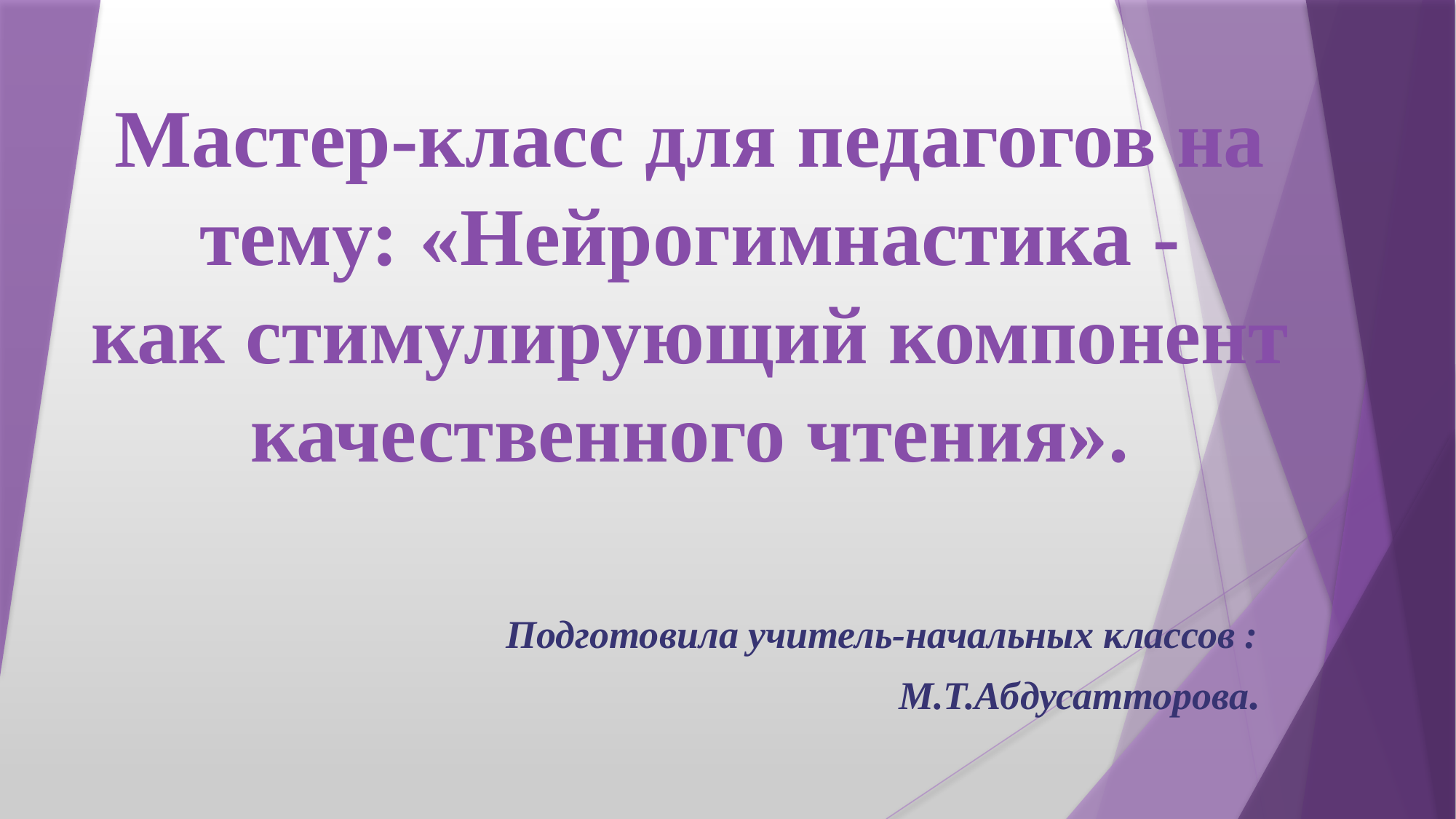

# Мастер-класс для педагогов на тему: «Нейрогимнастика - как стимулирующий компонент качественного чтения».
Подготовила учитель-начальных классов :
М.Т.Абдусатторова.